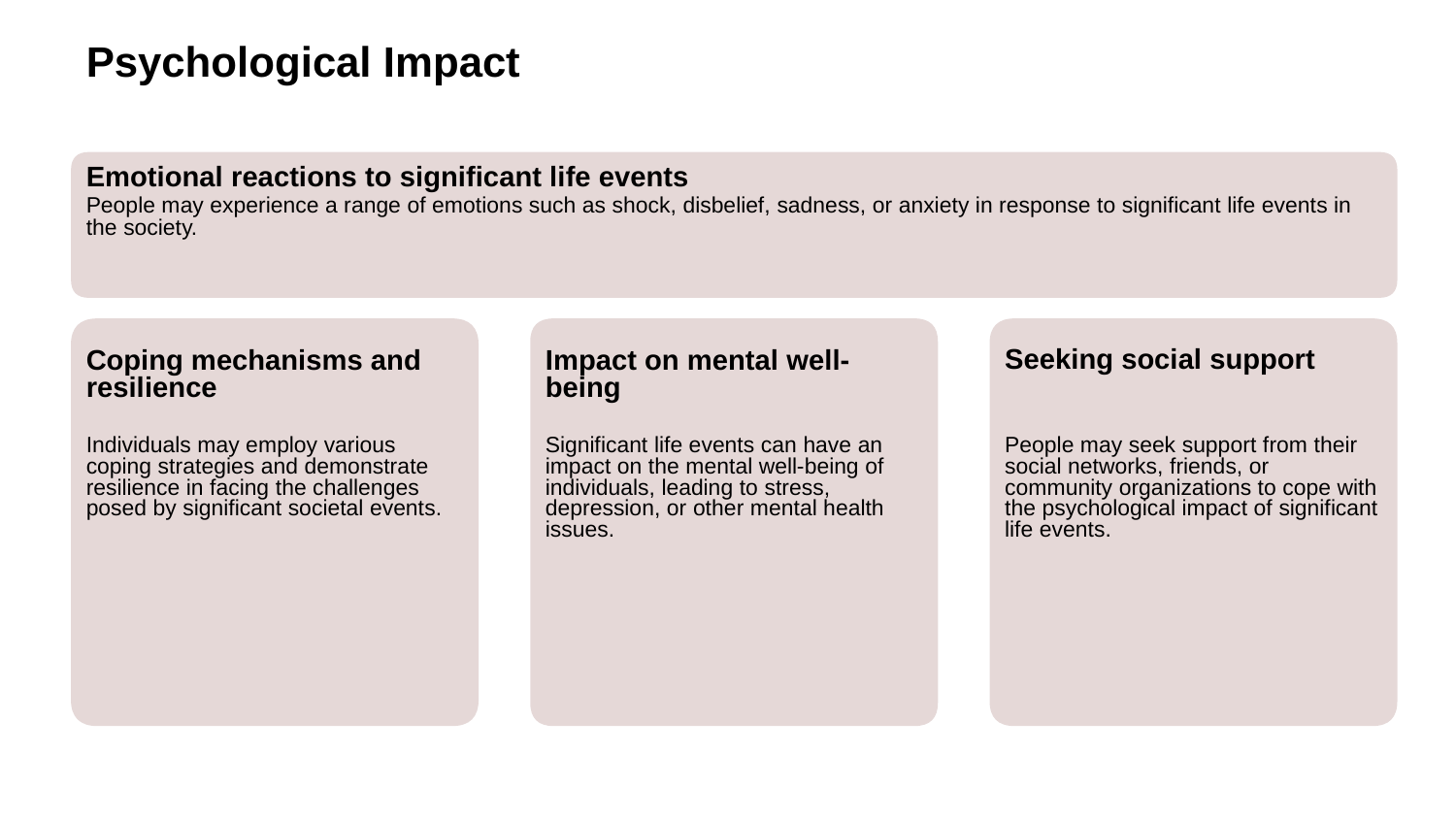

Psychological Impact

Emotional reactions to significant life events
People may experience a range of emotions such as shock, disbelief, sadness, or anxiety in response to significant life events in the society.

Coping mechanisms and resilience
Impact on mental well-being
Seeking social support
Individuals may employ various coping strategies and demonstrate resilience in facing the challenges posed by significant societal events.
Significant life events can have an impact on the mental well-being of individuals, leading to stress, depression, or other mental health issues.
People may seek support from their social networks, friends, or community organizations to cope with the psychological impact of significant life events.